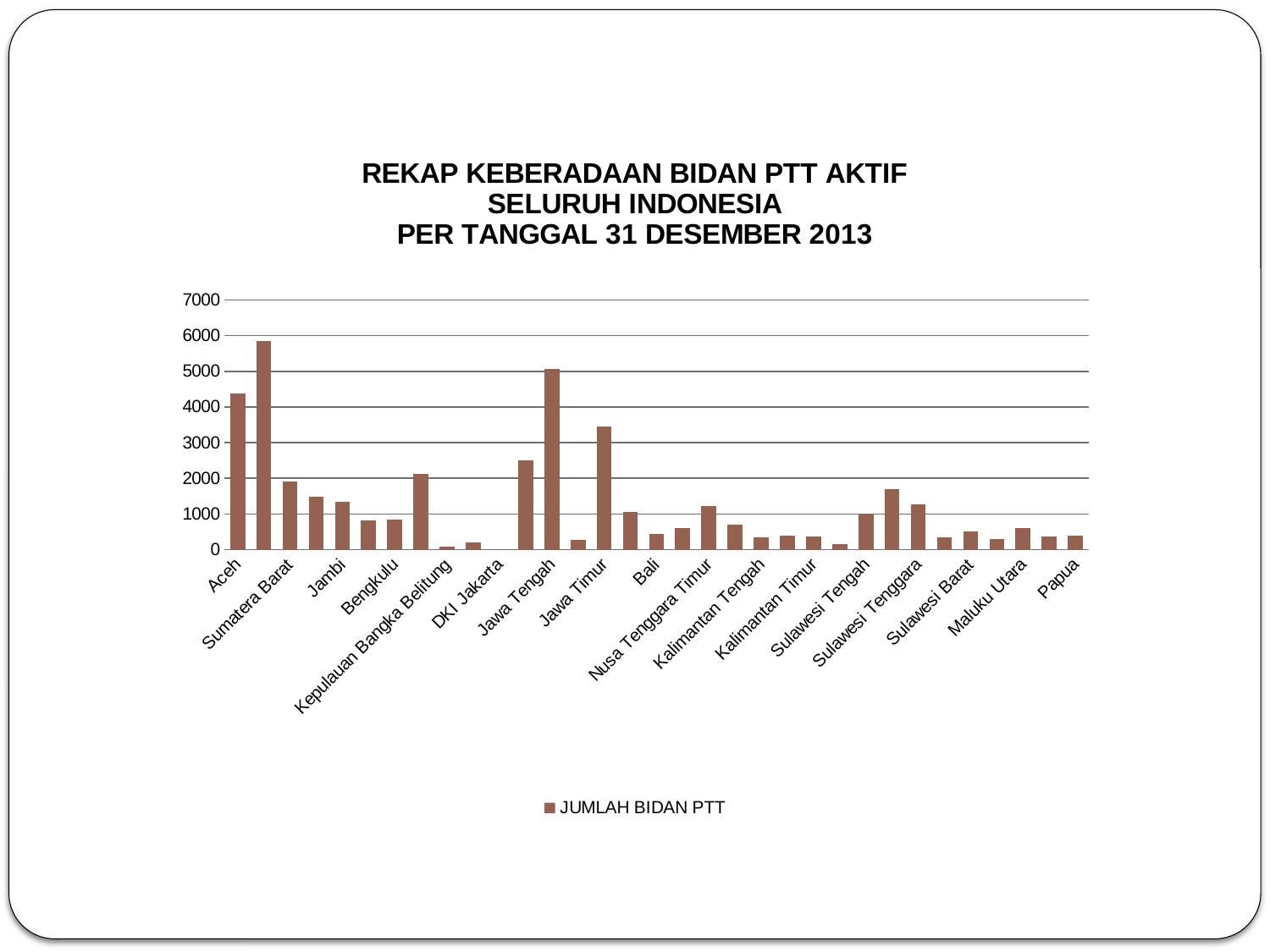

### Chart: REKAP KEBERADAAN BIDAN PTT AKTIF
SELURUH INDONESIA
PER TANGGAL 31 DESEMBER 2013

| Category | JUMLAH BIDAN PTT |
|---|---|
| Aceh | 4381.0 |
| Sumatera Utara | 5858.0 |
| Sumatera Barat | 1904.0 |
| Riau | 1484.0 |
| Jambi | 1338.0 |
| Sumatera Selatan | 811.0 |
| Bengkulu | 850.0 |
| Lampung | 2135.0 |
| Kepulauan Bangka Belitung | 92.0 |
| Kepulauan Riau | 195.0 |
| DKI Jakarta | None |
| Jawa Barat | 2502.0 |
| Jawa Tengah | 5059.0 |
| D I Yogyakarta | 274.0 |
| Jawa Timur | 3455.0 |
| Banten | 1066.0 |
| Bali | 450.0 |
| Nusa Tenggara Barat | 599.0 |
| Nusa Tenggara Timur | 1229.0 |
| Kalimantan Barat | 707.0 |
| Kalimantan Tengah | 345.0 |
| Kalimantan Selatan | 398.0 |
| Kalimantan Timur | 373.0 |
| Sulawesi Utara | 144.0 |
| Sulawesi Tengah | 983.0 |
| Sulawesi Selatan | 1707.0 |
| Sulawesi Tenggara | 1265.0 |
| Gorontalo | 352.0 |
| Sulawesi Barat | 522.0 |
| Maluku | 286.0 |
| Maluku Utara | 599.0 |
| Papua Barat | 377.0 |
| Papua | 395.0 |